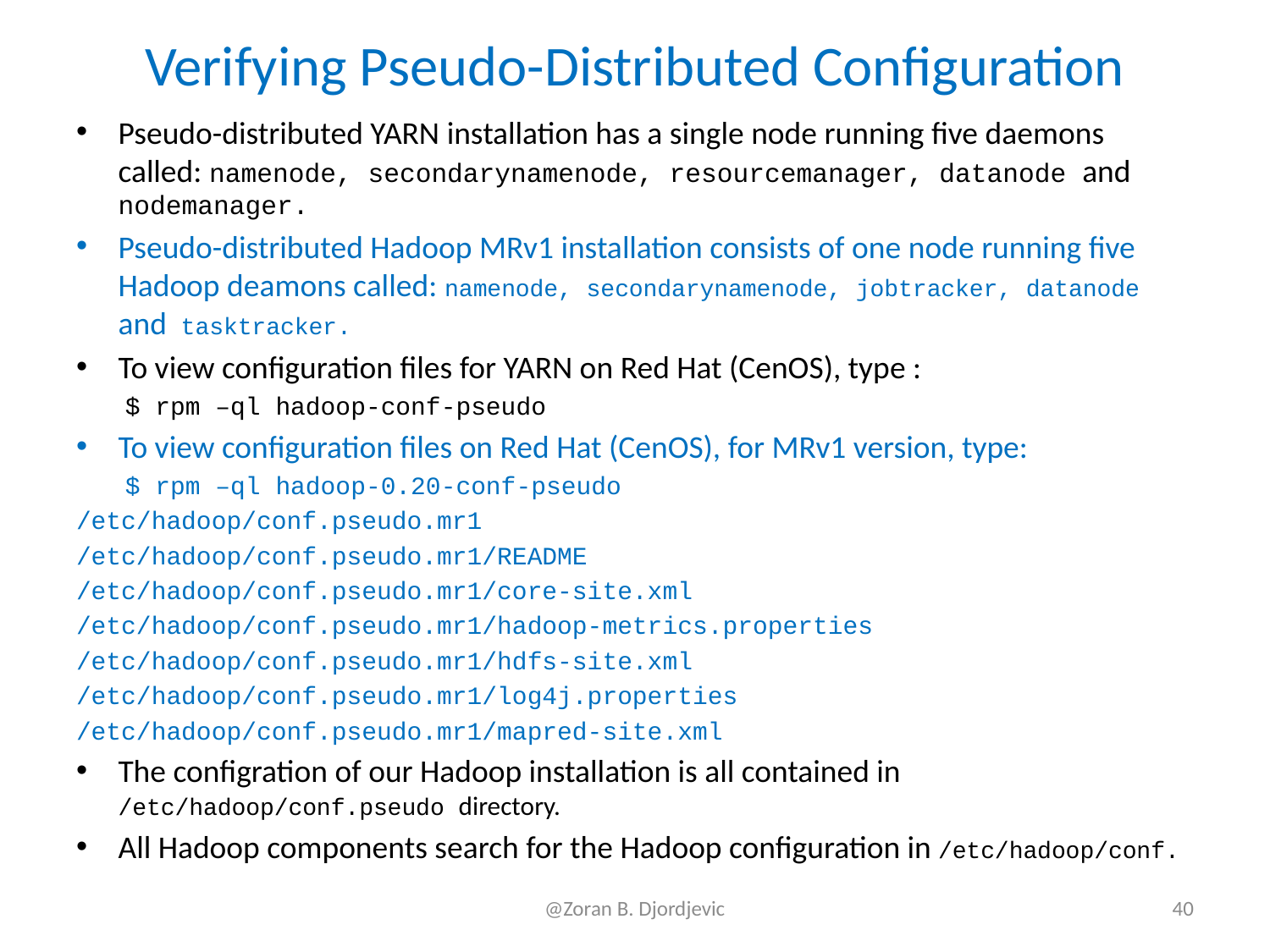

# Verifying Pseudo-Distributed Configuration
Pseudo-distributed YARN installation has a single node running five daemons called: namenode, secondarynamenode, resourcemanager, datanode and nodemanager.
Pseudo-distributed Hadoop MRv1 installation consists of one node running five Hadoop deamons called: namenode, secondarynamenode, jobtracker, datanode and tasktracker.
To view configuration files for YARN on Red Hat (CenOS), type :
$ rpm –ql hadoop-conf-pseudo
To view configuration files on Red Hat (CenOS), for MRv1 version, type:
$ rpm –ql hadoop-0.20-conf-pseudo
/etc/hadoop/conf.pseudo.mr1
/etc/hadoop/conf.pseudo.mr1/README
/etc/hadoop/conf.pseudo.mr1/core-site.xml
/etc/hadoop/conf.pseudo.mr1/hadoop-metrics.properties
/etc/hadoop/conf.pseudo.mr1/hdfs-site.xml
/etc/hadoop/conf.pseudo.mr1/log4j.properties
/etc/hadoop/conf.pseudo.mr1/mapred-site.xml
The configration of our Hadoop installation is all contained in /etc/hadoop/conf.pseudo directory.
All Hadoop components search for the Hadoop configuration in /etc/hadoop/conf.

@Zoran B. Djordjevic
40